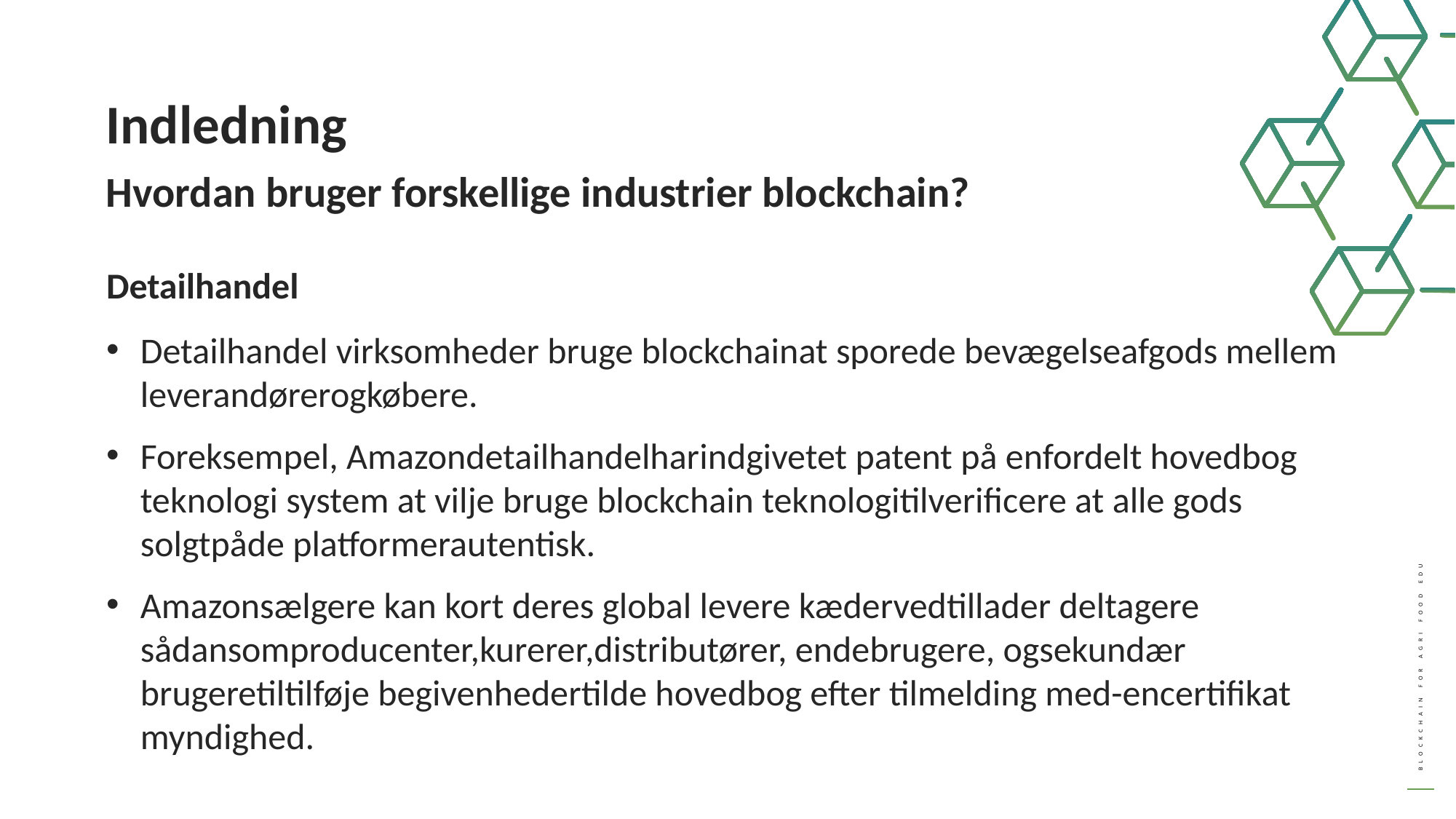

Indledning
Hvordan bruger forskellige industrier blockchain?
Detailhandel
Detailhandel virksomheder bruge blockchainat sporede bevægelseafgods mellem leverandørerogkøbere.
Foreksempel, Amazondetailhandelharindgivetet patent på enfordelt hovedbog teknologi system at vilje bruge blockchain teknologitilverificere at alle gods solgtpåde platformerautentisk.
Amazonsælgere kan kort deres global levere kædervedtillader deltagere sådansomproducenter,kurerer,distributører, endebrugere, ogsekundær brugeretiltilføje begivenhedertilde hovedbog efter tilmelding med-encertifikat myndighed.